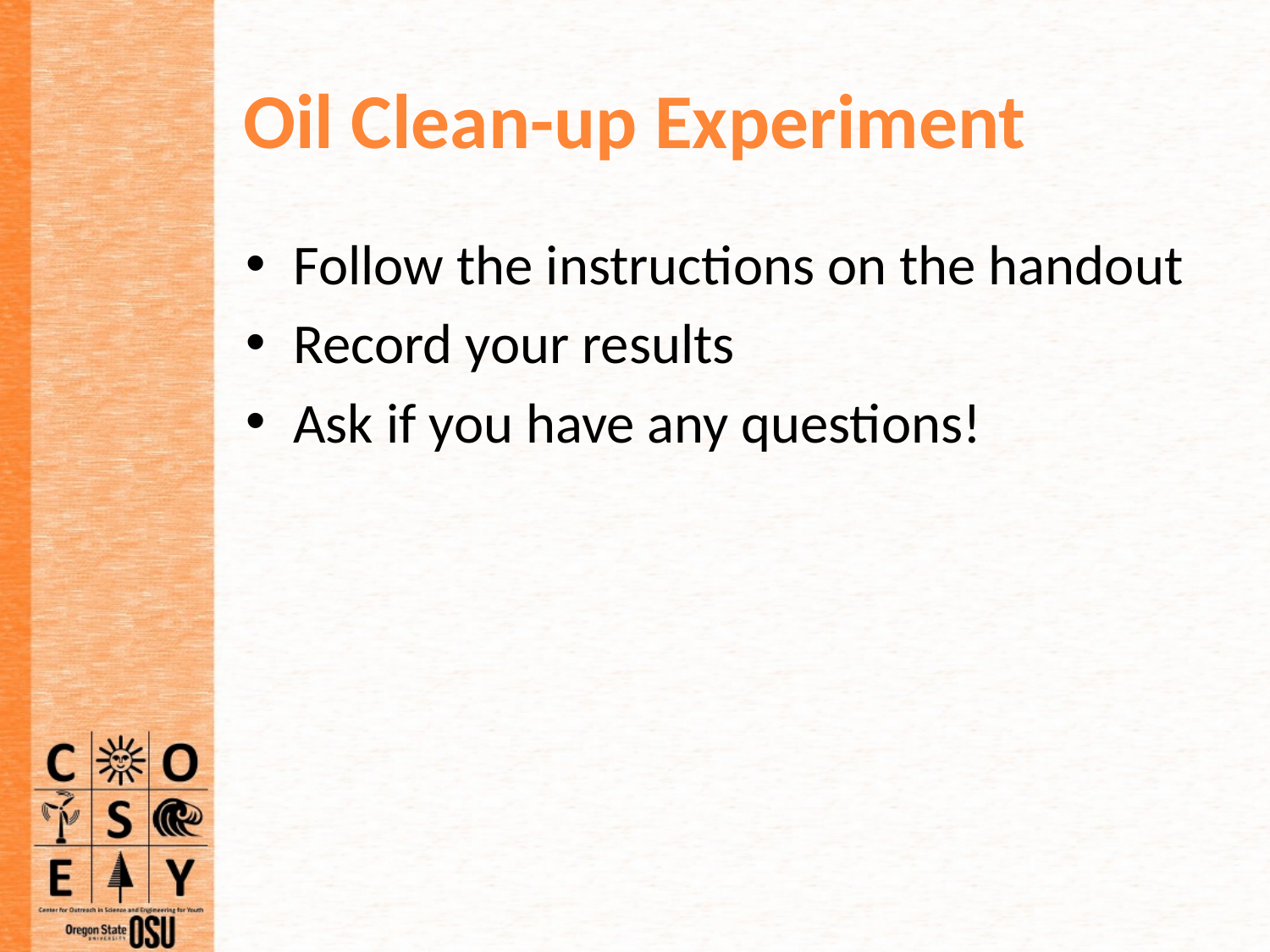

# Oil Clean-up Experiment
Follow the instructions on the handout
Record your results
Ask if you have any questions!